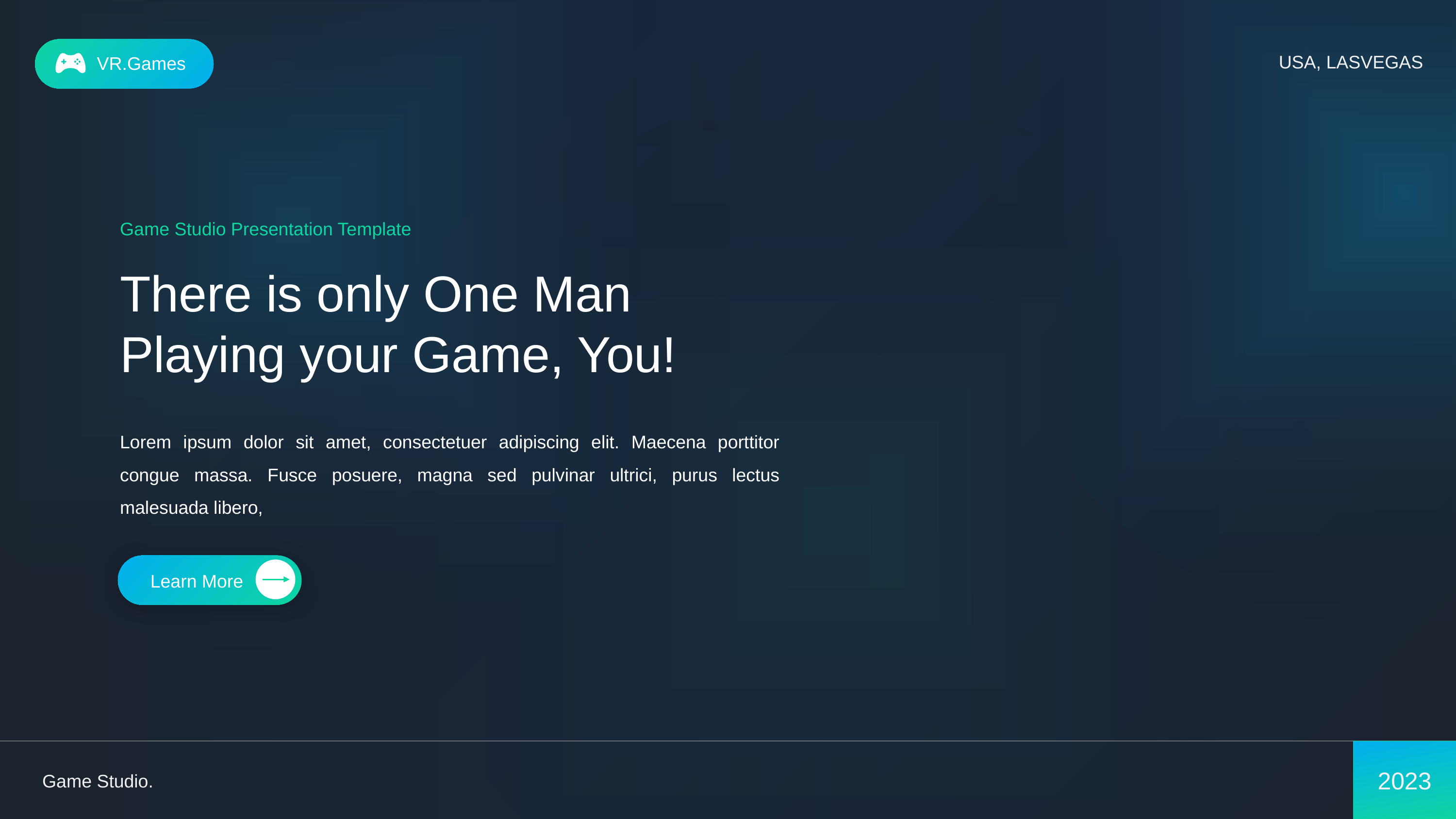

VR.Games

USA, LASVEGAS

Game Studio Presentation Template
There is only One Man Playing your Game, You!
Lorem ipsum dolor sit amet, consectetuer adipiscing elit. Maecena porttitor congue massa. Fusce posuere, magna sed pulvinar ultrici, purus lectus malesuada libero,

Learn More
2023
Game Studio.